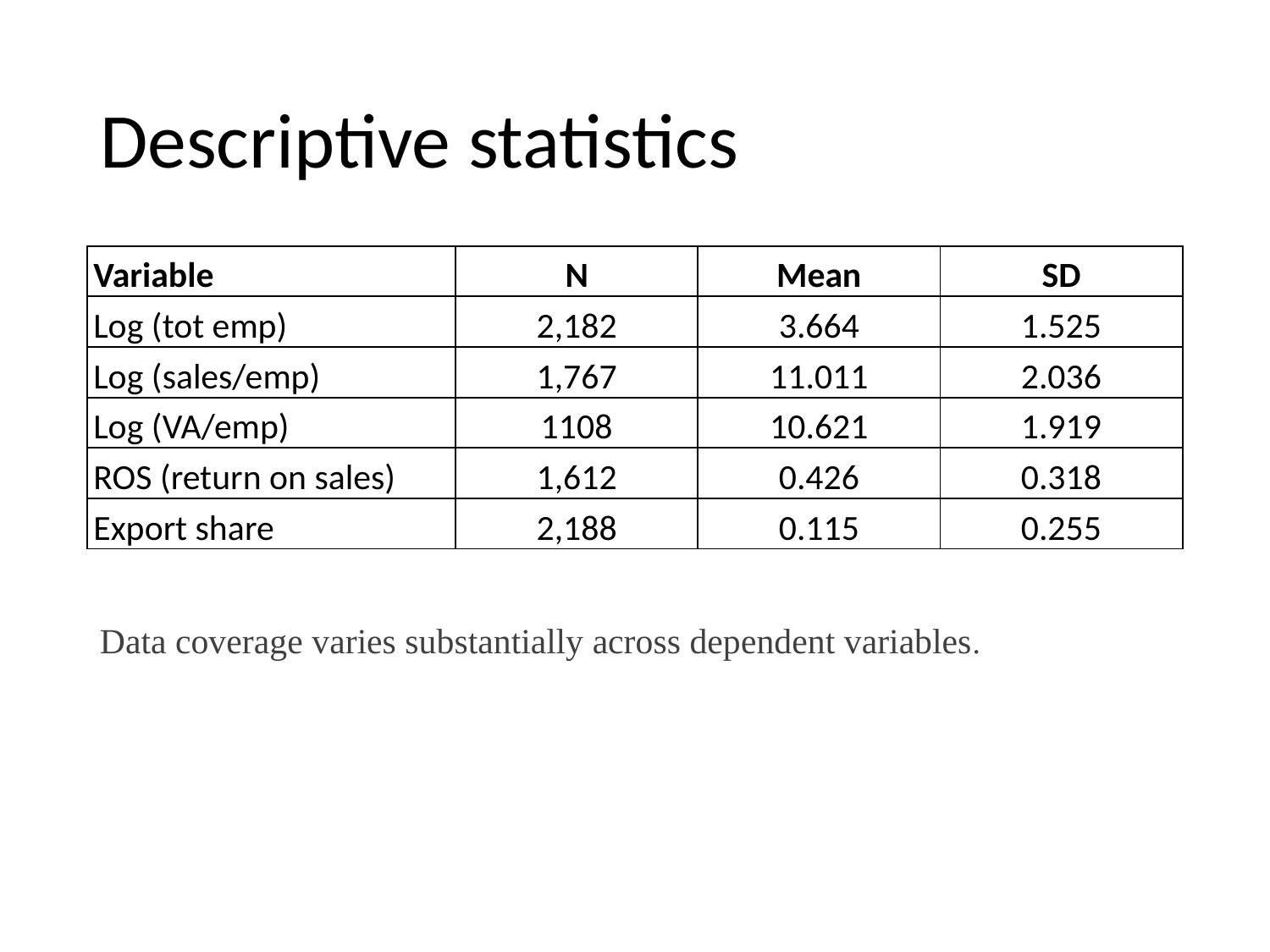

# Descriptive statistics
| Variable | N | Mean | SD |
| --- | --- | --- | --- |
| Log (tot emp) | 2,182 | 3.664 | 1.525 |
| Log (sales/emp) | 1,767 | 11.011 | 2.036 |
| Log (VA/emp) | 1108 | 10.621 | 1.919 |
| ROS (return on sales) | 1,612 | 0.426 | 0.318 |
| Export share | 2,188 | 0.115 | 0.255 |
Data coverage varies substantially across dependent variables.